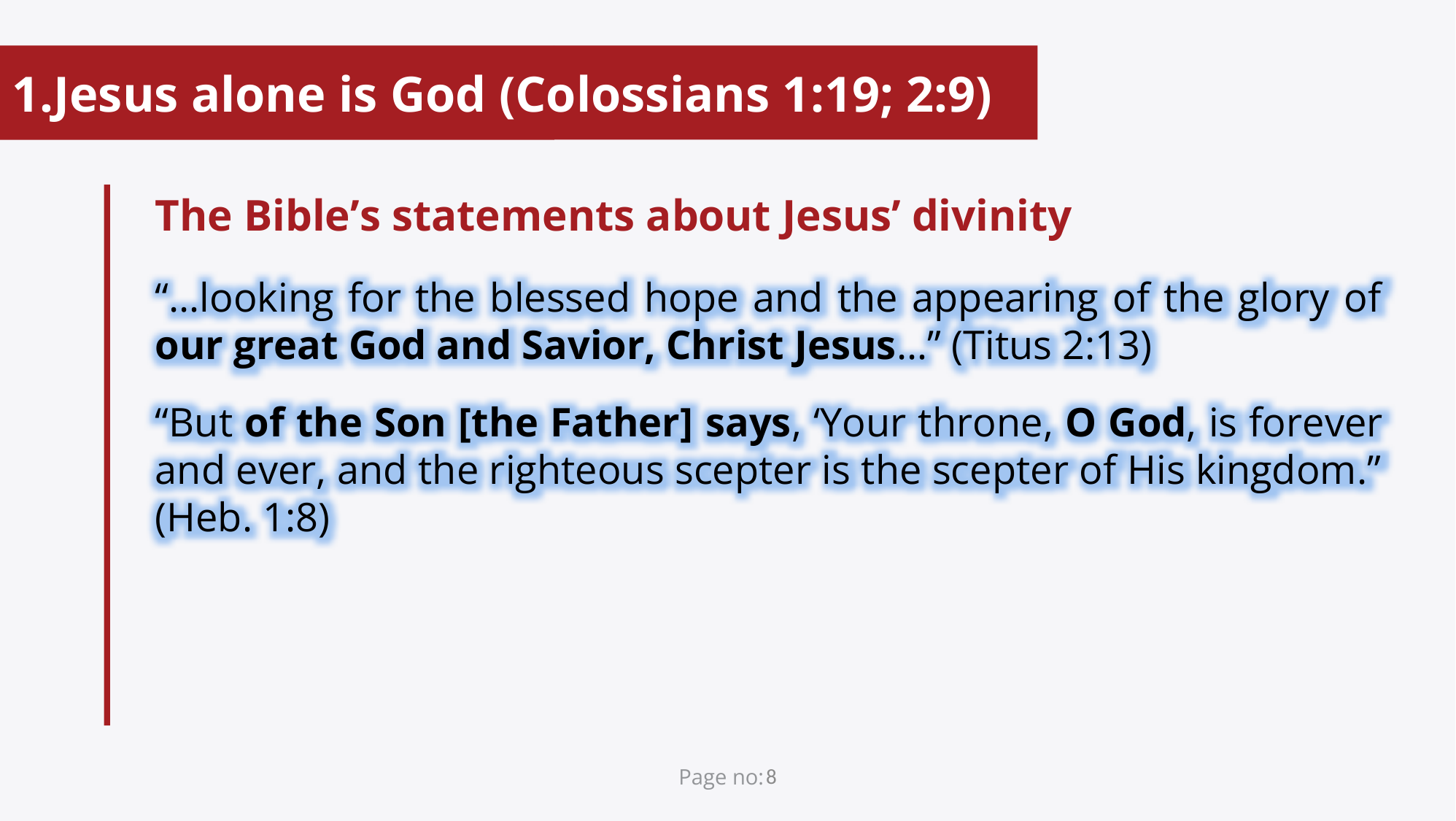

Jesus alone is God (Colossians 1:19; 2:9)
The Bible’s statements about Jesus’ divinity
“…looking for the blessed hope and the appearing of the glory of our great God and Savior, Christ Jesus…” (Titus 2:13)
“But of the Son [the Father] says, ‘Your throne, O God, is forever and ever, and the righteous scepter is the scepter of His kingdom.” (Heb. 1:8)